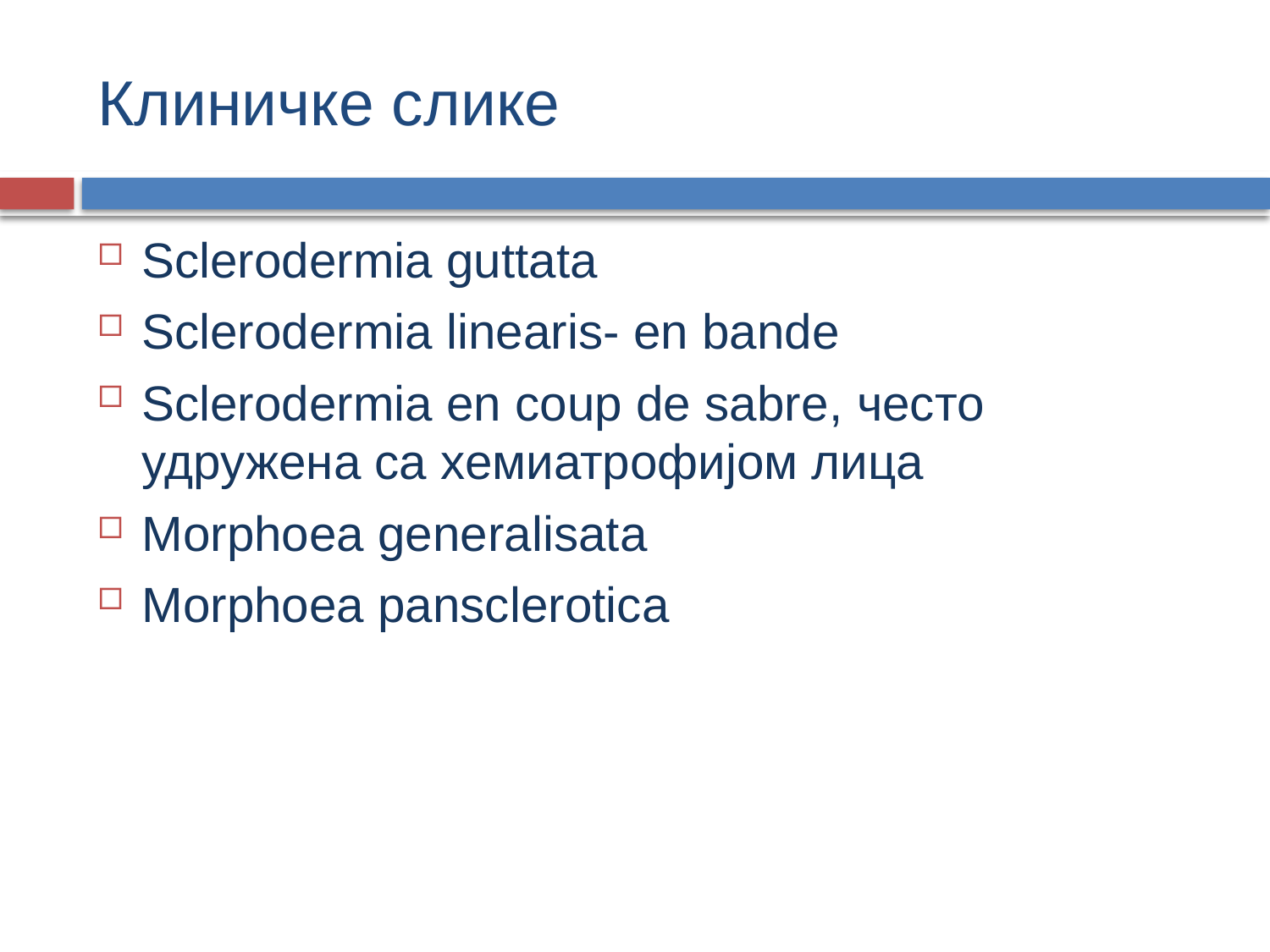

# Клиничке слике
Sclerodermia guttata
Sclerodermia linearis- en bande
Sclerodermia en coup de sabre, често удружена са хемиатрофијом лица
Morphoea generalisata
Morphoea pansclerotica